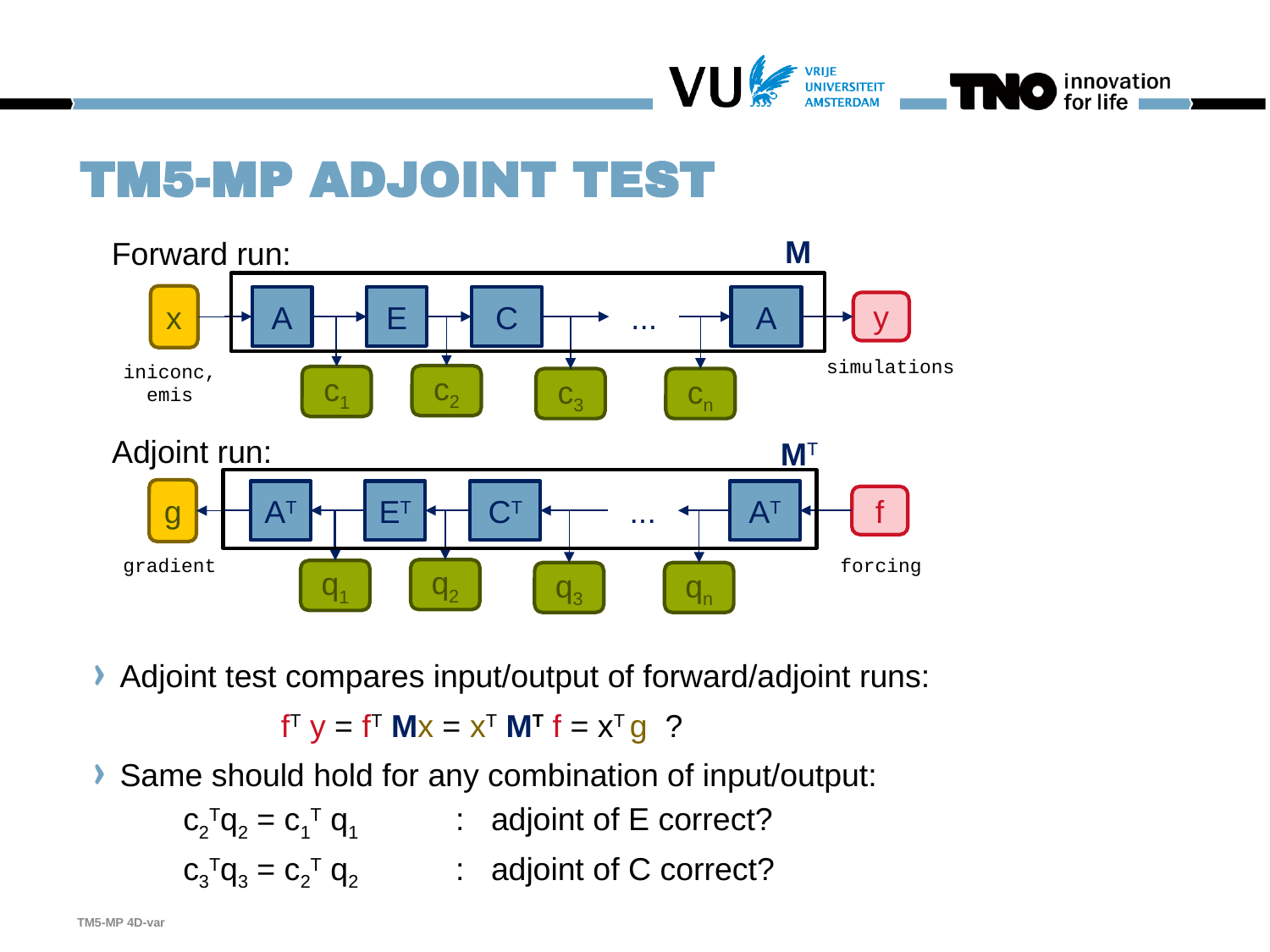

# TM5-MP Adjoint Test
M
Forward run:

x
A
E
C
...
A
y
simulations
iniconc,
emis
c2
c1
c3
cn
Adjoint run:
MT

g
AT
ET
CT
...
AT
f
gradient
forcing
q2
q1
q3
qn
Adjoint test compares input/output of forward/adjoint runs:
                     fT y = fT Mx = xT MT f = xT g  ?
Same should hold for any combination of input/output:
          c2Tq2 = c1T q1           :   adjoint of E correct?
          c3Tq3 = c2T q2           :   adjoint of C correct?

TM5-MP 4D-var